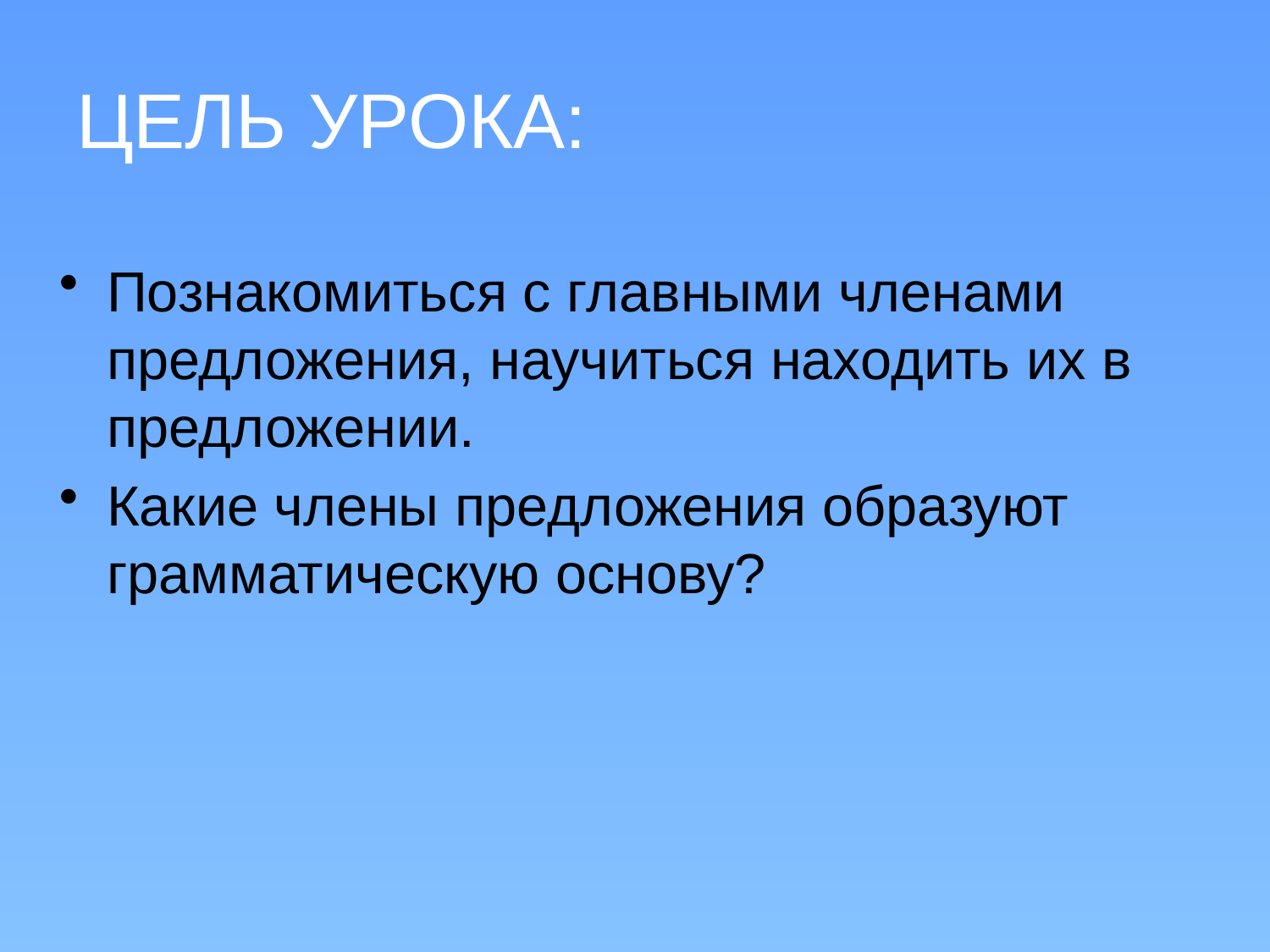

# ЦЕЛЬ УРОКА:
Познакомиться с главными членами предложения, научиться находить их в предложении.
Какие члены предложения образуют грамматическую основу?